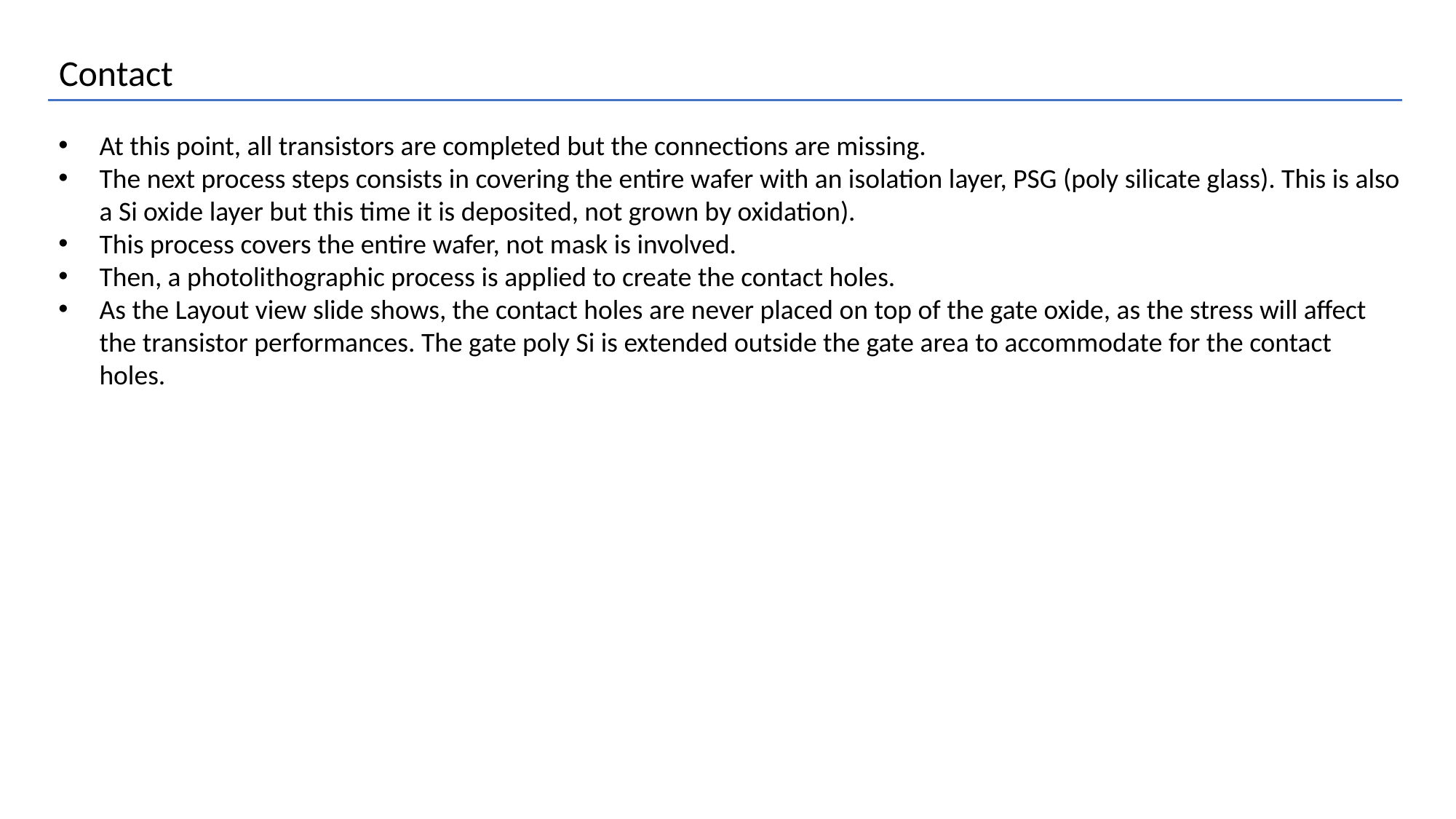

Contact
At this point, all transistors are completed but the connections are missing.
The next process steps consists in covering the entire wafer with an isolation layer, PSG (poly silicate glass). This is also a Si oxide layer but this time it is deposited, not grown by oxidation).
This process covers the entire wafer, not mask is involved.
Then, a photolithographic process is applied to create the contact holes.
As the Layout view slide shows, the contact holes are never placed on top of the gate oxide, as the stress will affect the transistor performances. The gate poly Si is extended outside the gate area to accommodate for the contact holes.